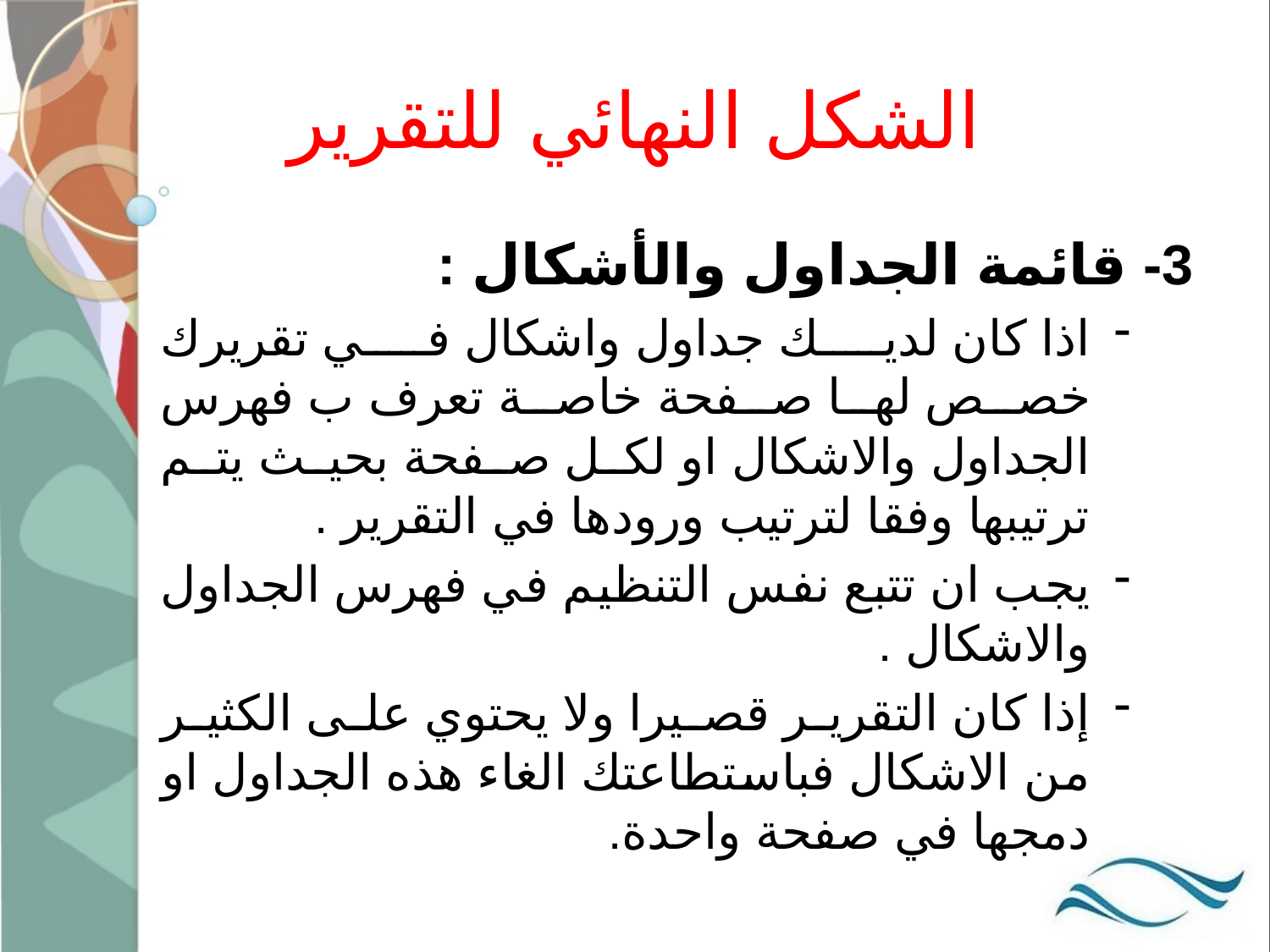

# الشكل النهائي للتقرير
3- قائمة الجداول والأشكال :
اذا كان لديك جداول واشكال في تقريرك خصص لها صفحة خاصة تعرف ب فهرس الجداول والاشكال او لكل صفحة بحيث يتم ترتيبها وفقا لترتيب ورودها في التقرير .
يجب ان تتبع نفس التنظيم في فهرس الجداول والاشكال .
إذا كان التقرير قصيرا ولا يحتوي على الكثير من الاشكال فباستطاعتك الغاء هذه الجداول او دمجها في صفحة واحدة.